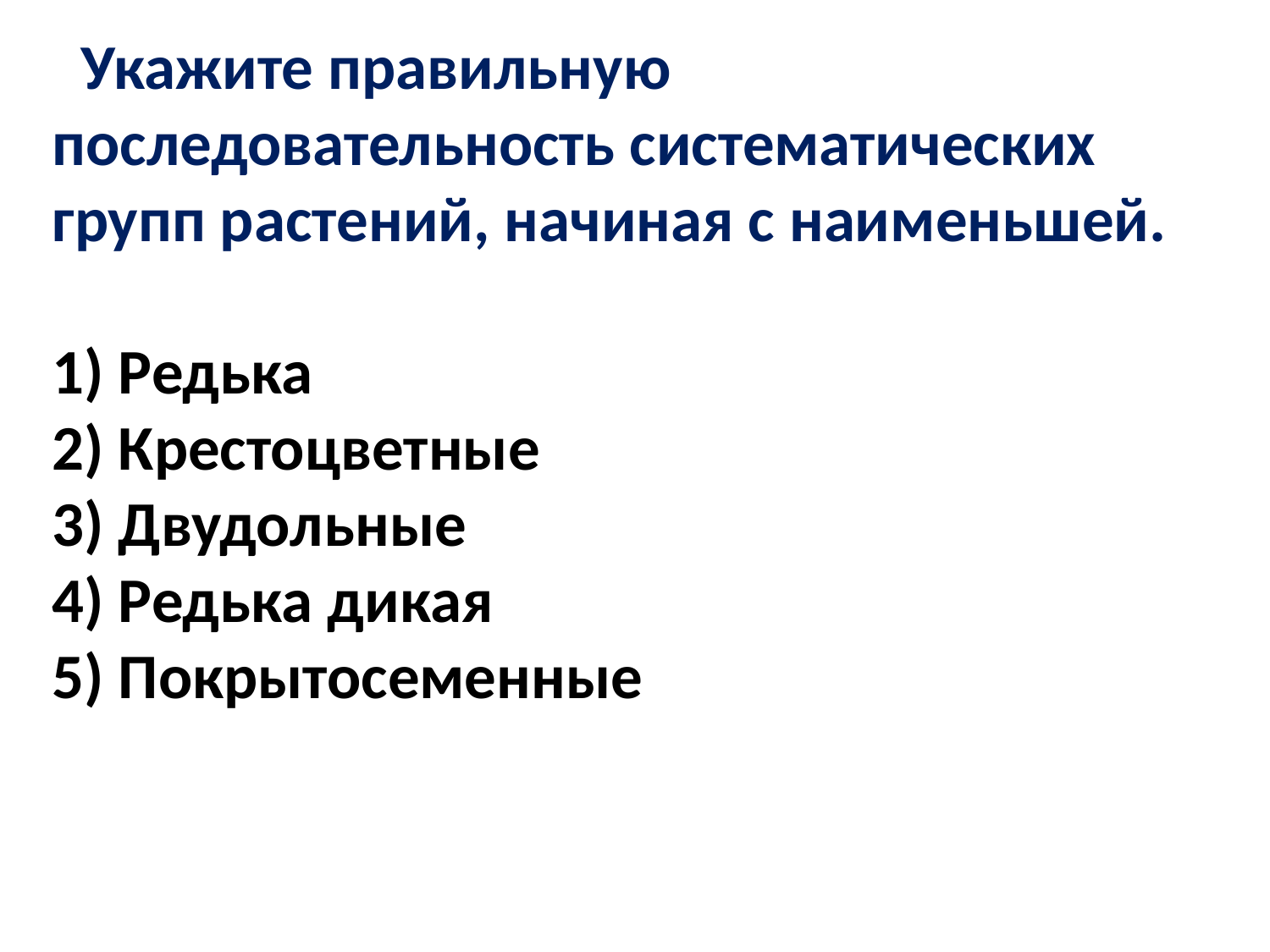

Укажите правильную последовательность систематических групп растений, начиная с наименьшей.

1) Редька
2) Крестоцветные
3) Двудольные
4) Редька дикая
5) Покрытосеменные